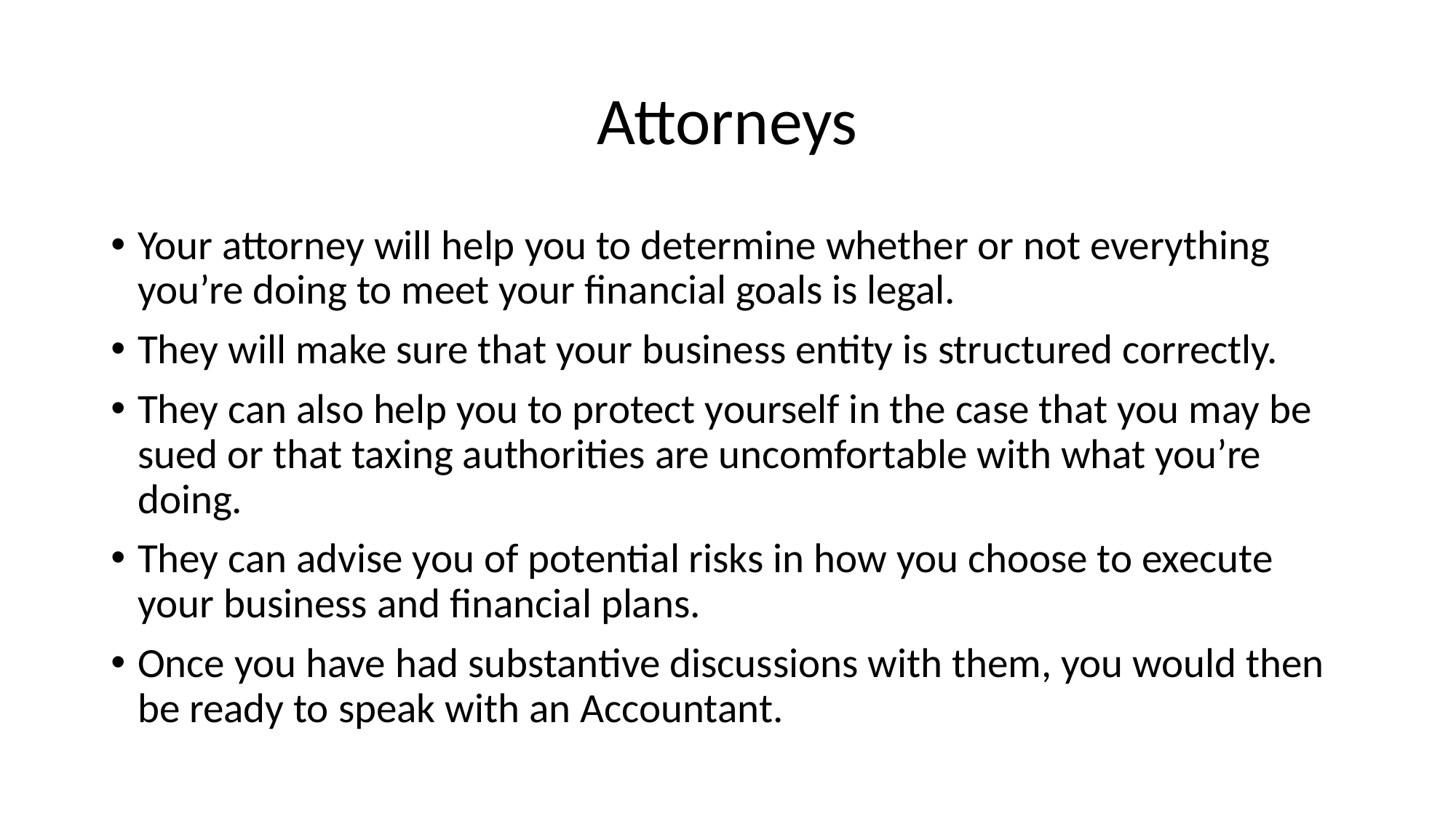

# Attorneys
Your attorney will help you to determine whether or not everything you’re doing to meet your financial goals is legal.
They will make sure that your business entity is structured correctly.
They can also help you to protect yourself in the case that you may be sued or that taxing authorities are uncomfortable with what you’re doing.
They can advise you of potential risks in how you choose to execute your business and financial plans.
Once you have had substantive discussions with them, you would then be ready to speak with an Accountant.